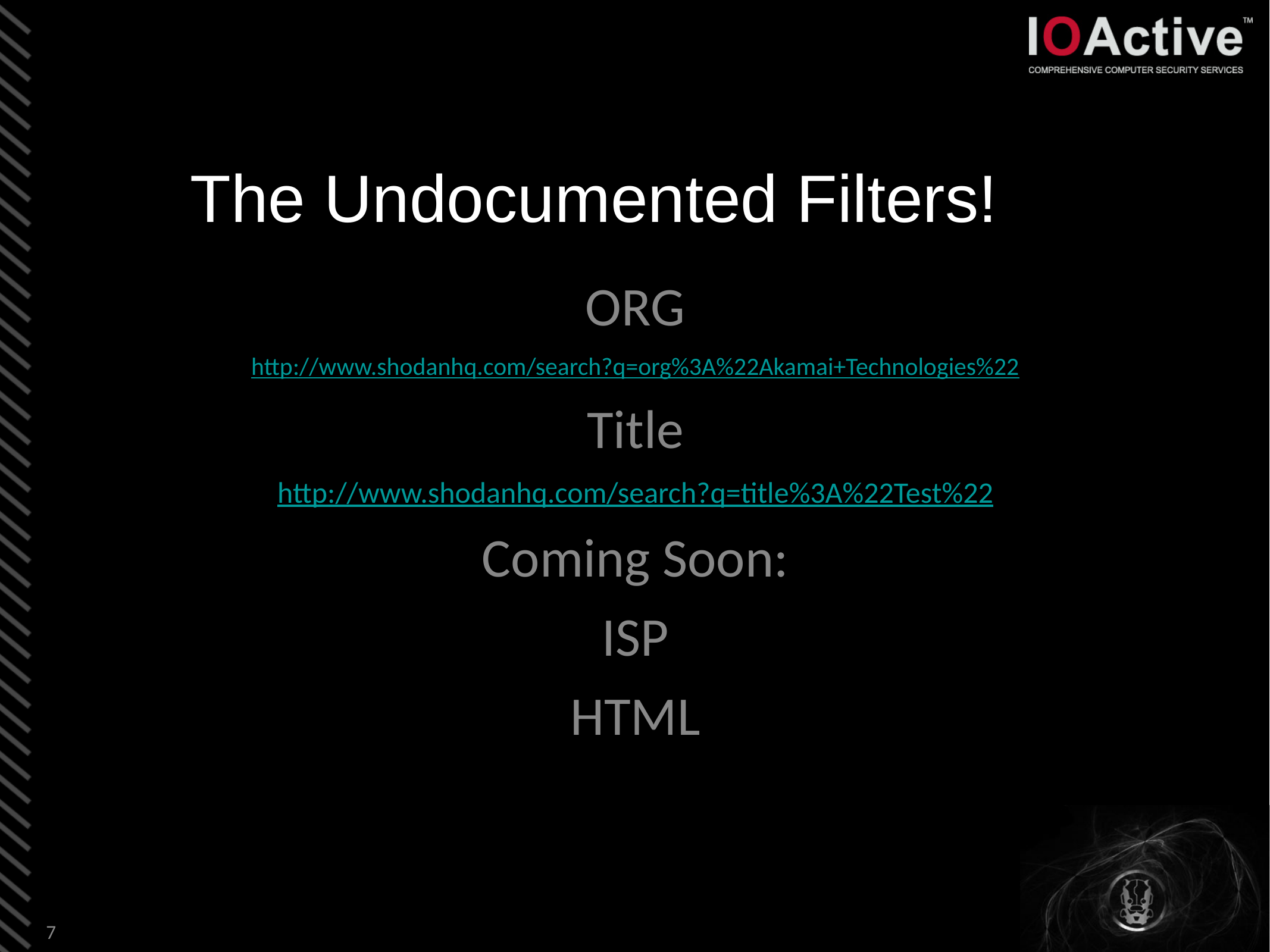

# The Undocumented Filters!
ORG
http://www.shodanhq.com/search?q=org%3A%22Akamai+Technologies%22
Title
http://www.shodanhq.com/search?q=title%3A%22Test%22
Coming Soon:
ISP
HTML

7